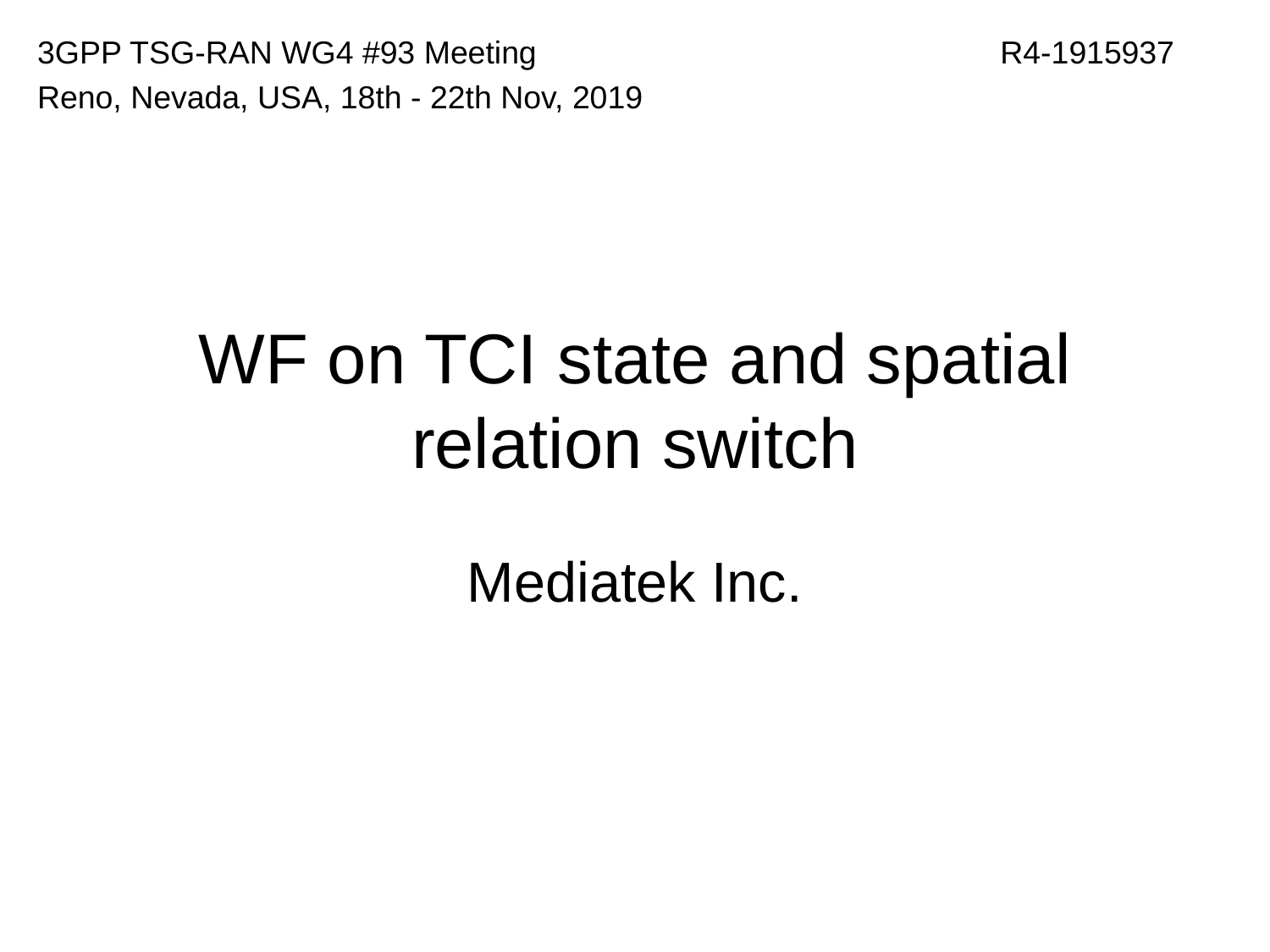

R4-1915937
3GPP TSG-RAN WG4 #93 Meeting
Reno, Nevada, USA, 18th - 22th Nov, 2019
# WF on TCI state and spatial relation switch
Mediatek Inc.